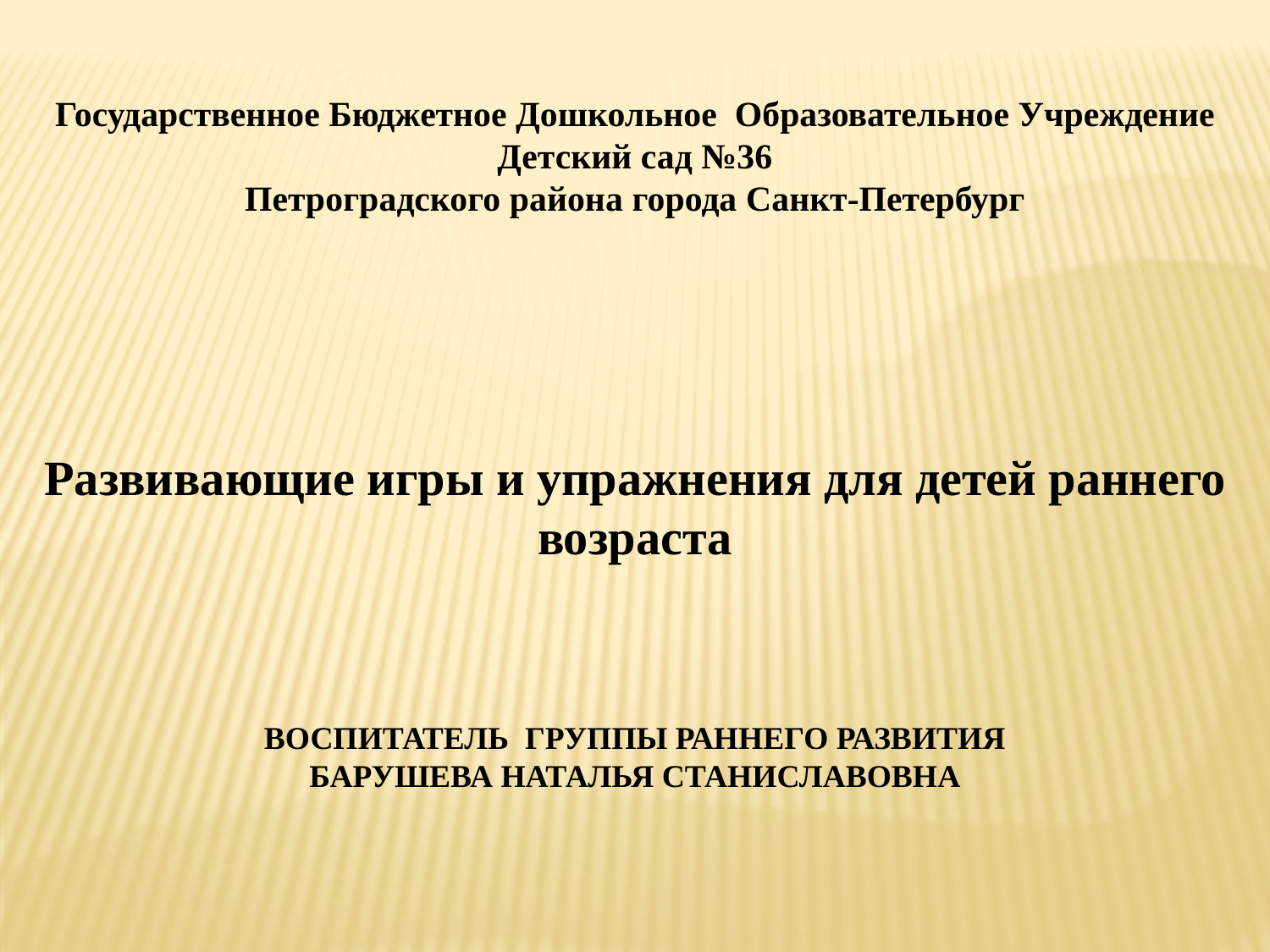

Государственное Бюджетное Дошкольное  Образовательное Учреждение
Детский сад №36
Петроградского района города Санкт-Петербург

Развивающие игры и упражнения для детей раннего возраста

Воспитатель  группы раннего развития
Барушева Наталья Станиславовна